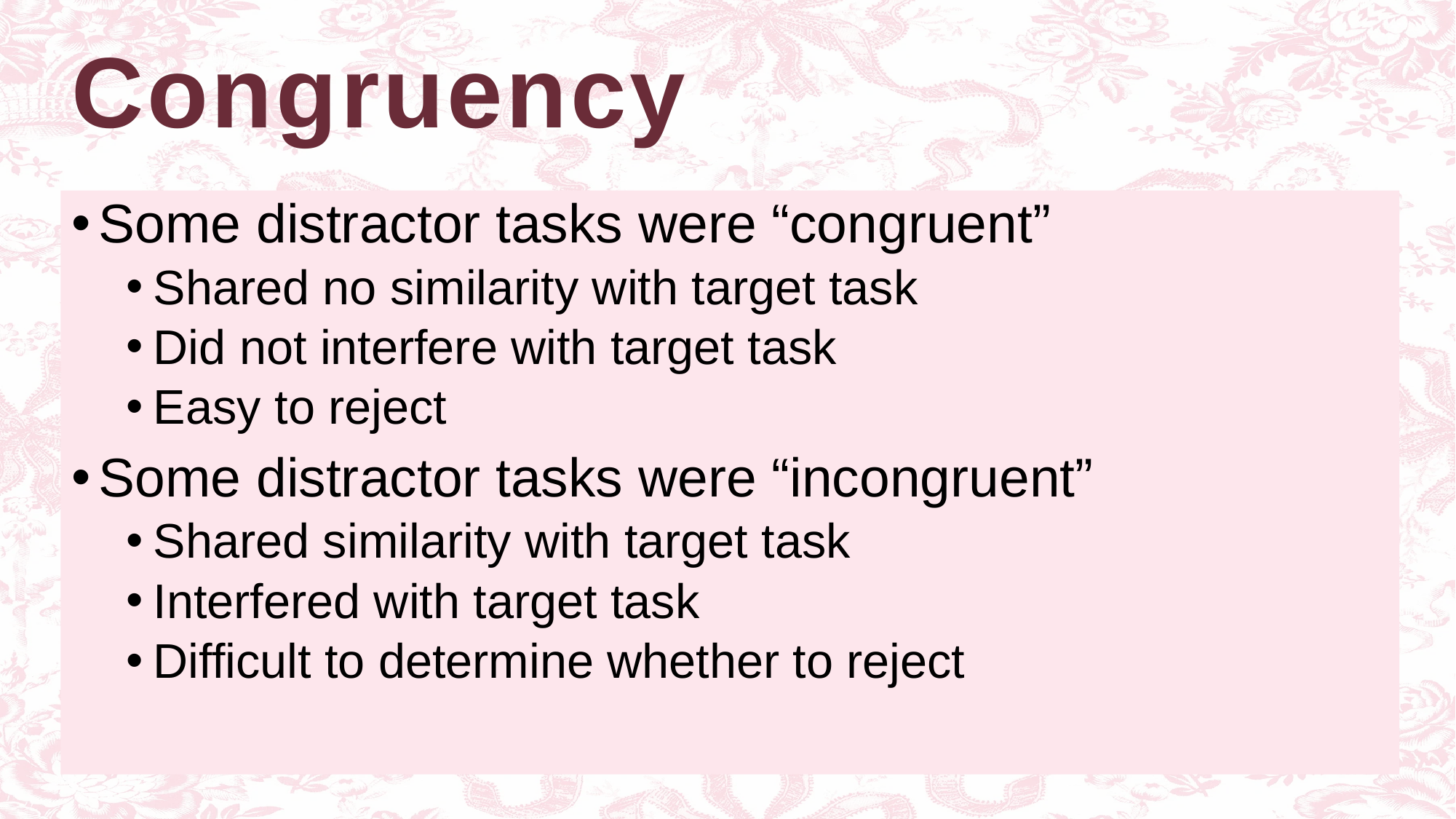

# Congruency
Some distractor tasks were “congruent”
Shared no similarity with target task
Did not interfere with target task
Easy to reject
Some distractor tasks were “incongruent”
Shared similarity with target task
Interfered with target task
Difficult to determine whether to reject